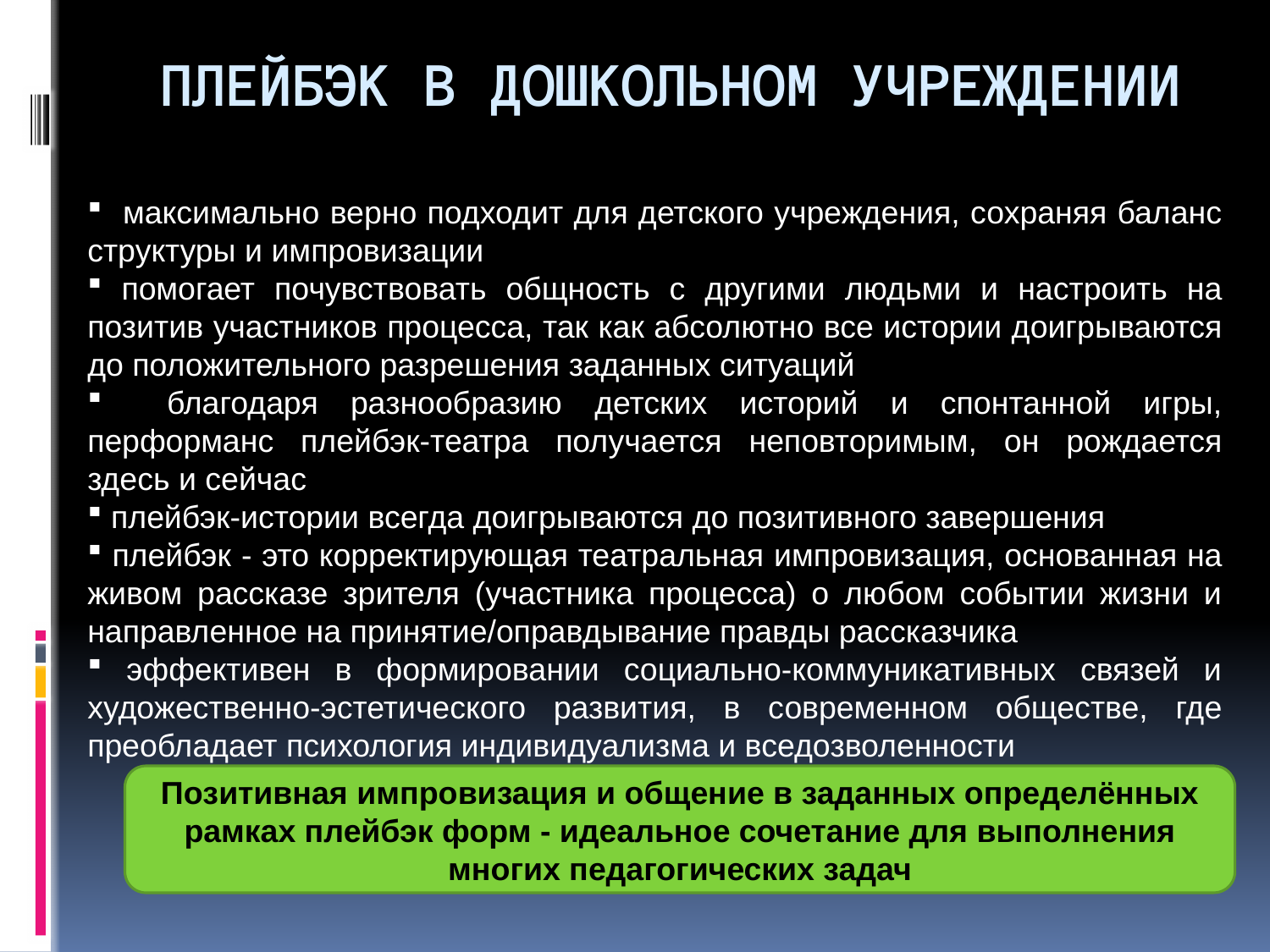

# ПЛЕЙБЭК В ДОШКОЛЬНОМ УЧРЕЖДЕНИИ
  максимально верно подходит для детского учреждения, сохраняя баланс структуры и импровизации
 помогает почувствовать общность с другими людьми и настроить на позитив участников процесса, так как абсолютно все истории доигрываются до положительного разрешения заданных ситуаций
  благодаря разнообразию детских историй и спонтанной игры, перформанс плейбэк-театра получается неповторимым, он рождается здесь и сейчас
 плейбэк-истории всегда доигрываются до позитивного завершения
 плейбэк - это корректирующая театральная импровизация, основанная на живом рассказе зрителя (участника процесса) о любом событии жизни и направленное на принятие/оправдывание правды рассказчика
 эффективен в формировании социально-коммуникативных связей и художественно-эстетического развития, в современном обществе, где преобладает психология индивидуализма и вседозволенности
Позитивная импровизация и общение в заданных определённых рамках плейбэк форм - идеальное сочетание для выполнения многих педагогических задач